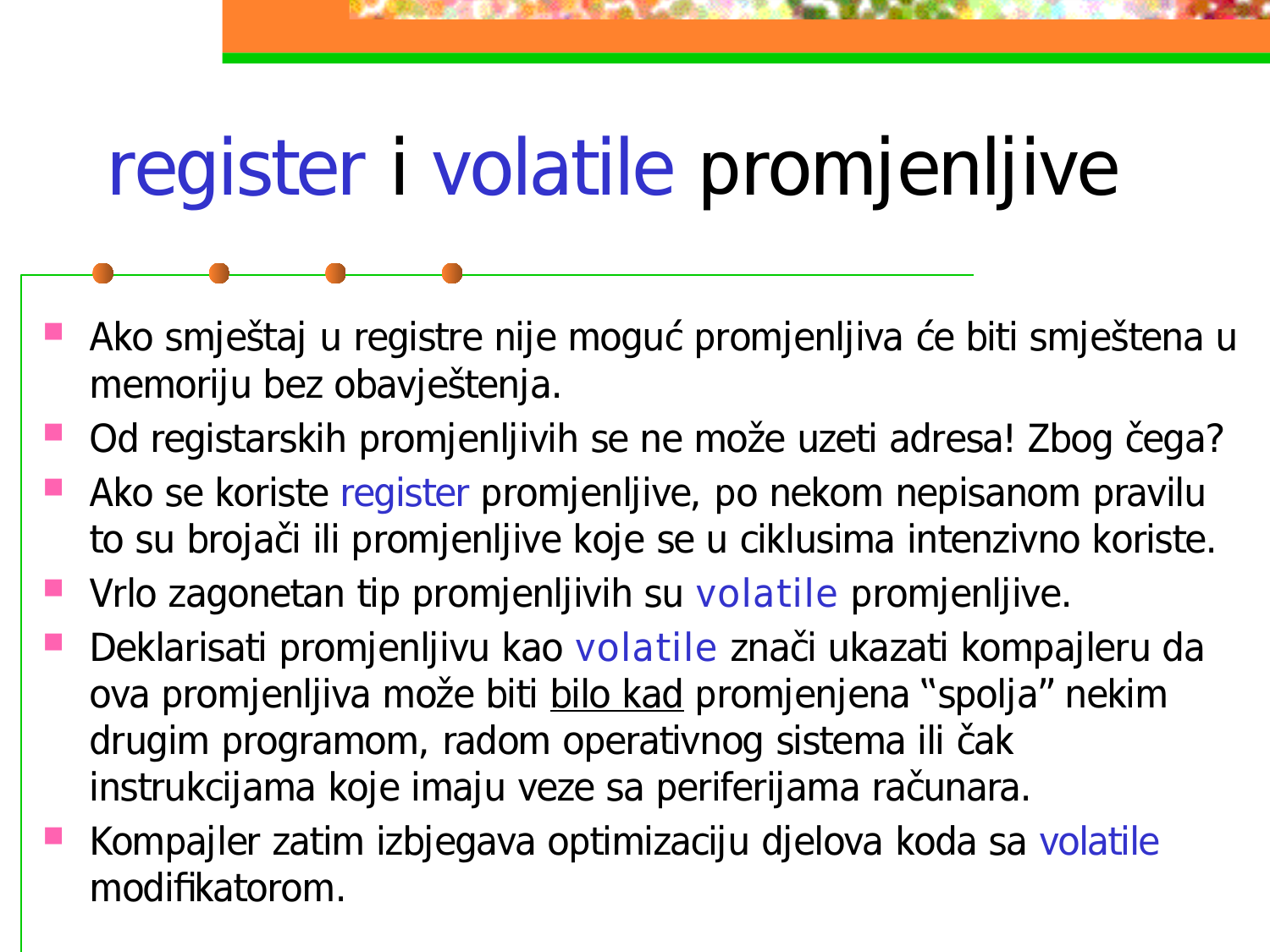

# register i volatile promjenljive
Ako smještaj u registre nije moguć promjenljiva će biti smještena u memoriju bez obavještenja.
Od registarskih promjenljivih se ne može uzeti adresa! Zbog čega?
Ako se koriste register promjenljive, po nekom nepisanom pravilu to su brojači ili promjenljive koje se u ciklusima intenzivno koriste.
Vrlo zagonetan tip promjenljivih su volatile promjenljive.
Deklarisati promjenljivu kao volatile znači ukazati kompajleru da ova promjenljiva može biti bilo kad promjenjena “spolja” nekim drugim programom, radom operativnog sistema ili čak instrukcijama koje imaju veze sa periferijama računara.
Kompajler zatim izbjegava optimizaciju djelova koda sa volatile modifikatorom.